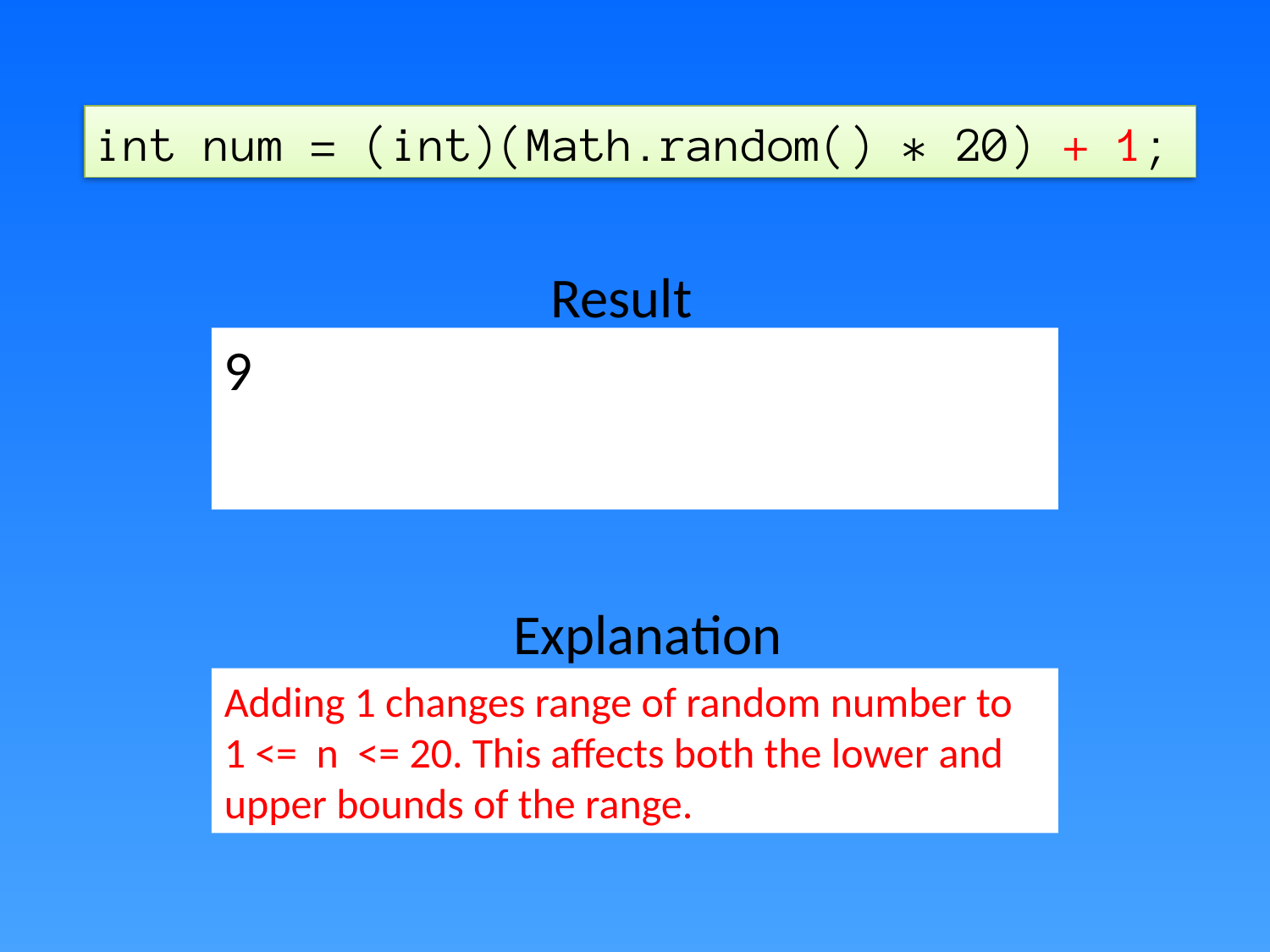

int num = (int)(Math.random() * 20) + 1;
Result
9

Explanation
Adding 1 changes range of random number to
1 <=  n  <= 20. This affects both the lower and upper bounds of the range.